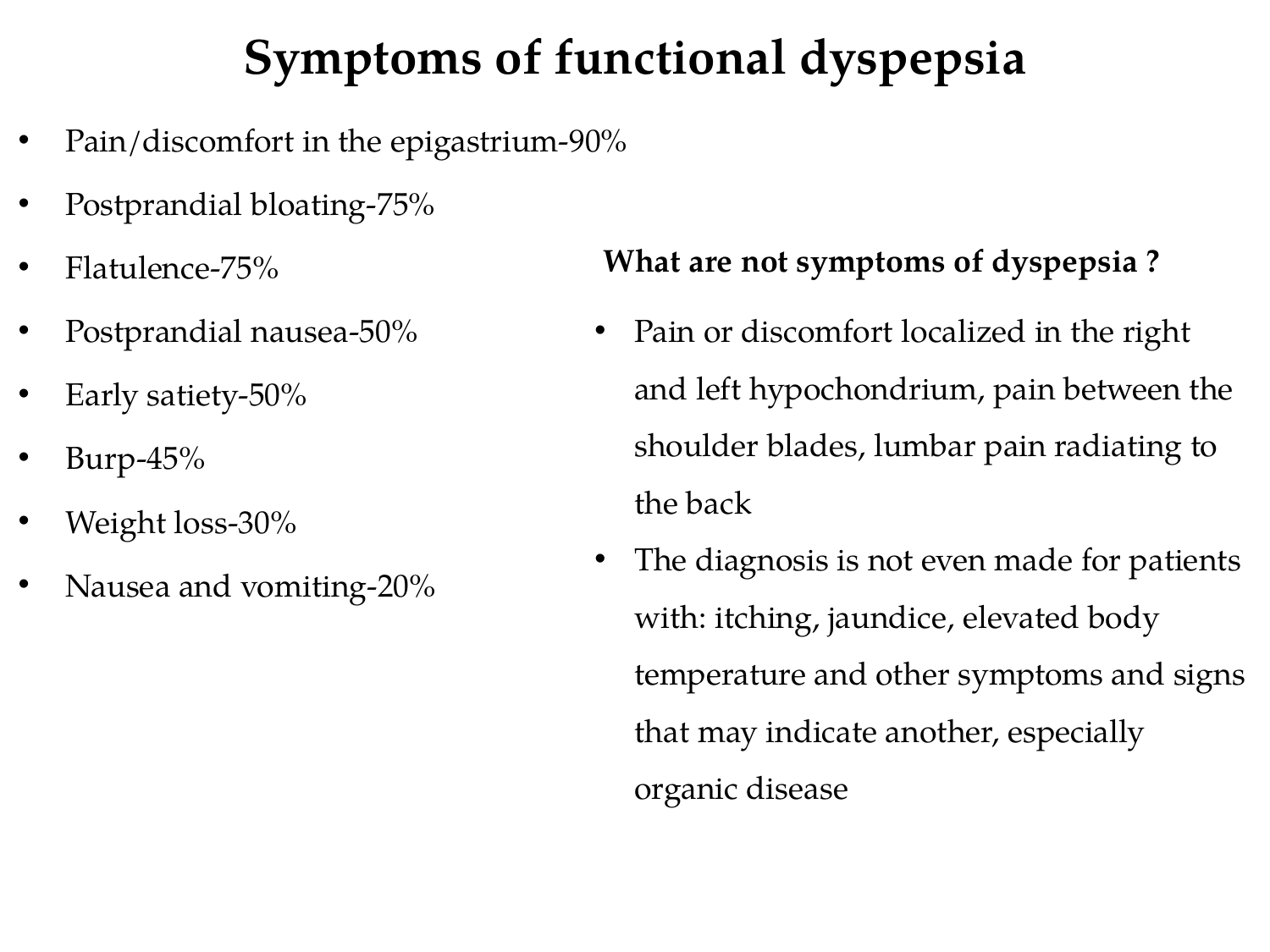

# Symptoms of functional dyspepsia
Pain/discomfort in the epigastrium-90%
Postprandial bloating-75%
Flatulence-75%
Postprandial nausea-50%
Early satiety-50%
Burp-45%
Weight loss-30%
Nausea and vomiting-20%
What are not symptoms of dyspepsia ?
Pain or discomfort localized in the right and left hypochondrium, pain between the shoulder blades, lumbar pain radiating to the back
The diagnosis is not even made for patients with: itching, jaundice, elevated body temperature and other symptoms and signs that may indicate another, especially organic disease